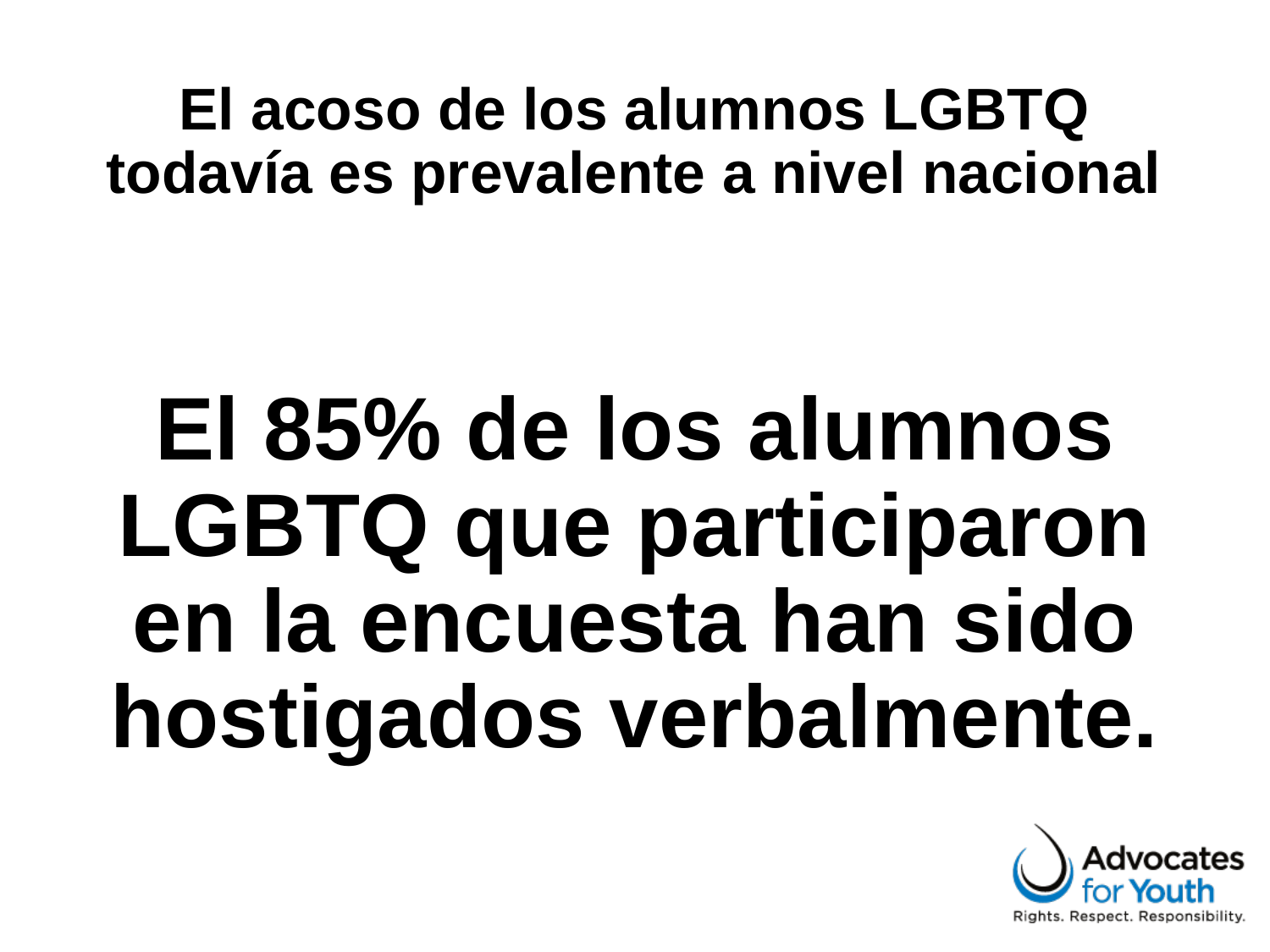

# El acoso de los alumnos LGBTQ todavía es prevalente a nivel nacional

El 85% de los alumnos LGBTQ que participaron en la encuesta han sido hostigados verbalmente.